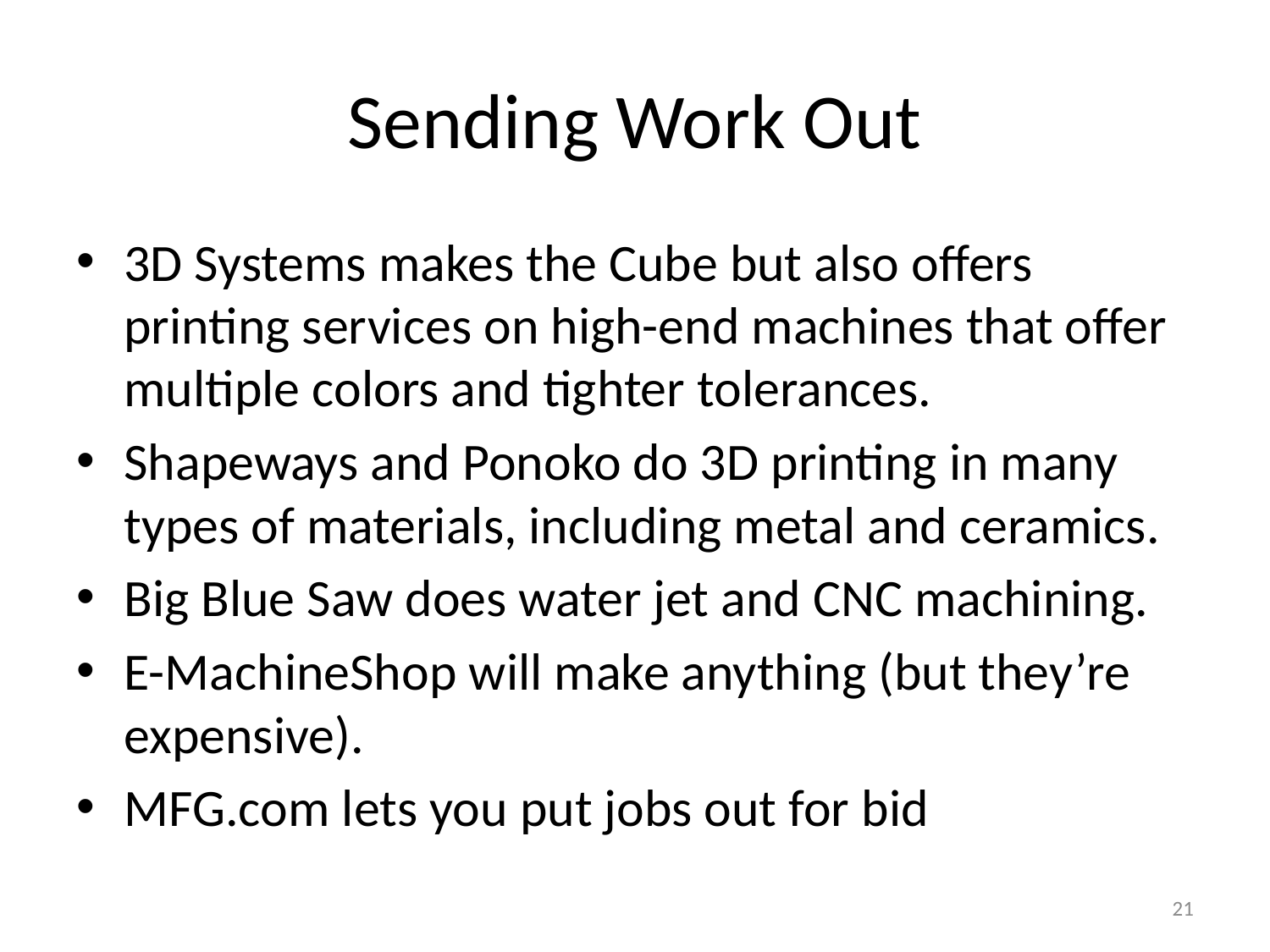

# Sending Work Out
3D Systems makes the Cube but also offers printing services on high-end machines that offer multiple colors and tighter tolerances.
Shapeways and Ponoko do 3D printing in many types of materials, including metal and ceramics.
Big Blue Saw does water jet and CNC machining.
E-MachineShop will make anything (but they’re expensive).
MFG.com lets you put jobs out for bid
21